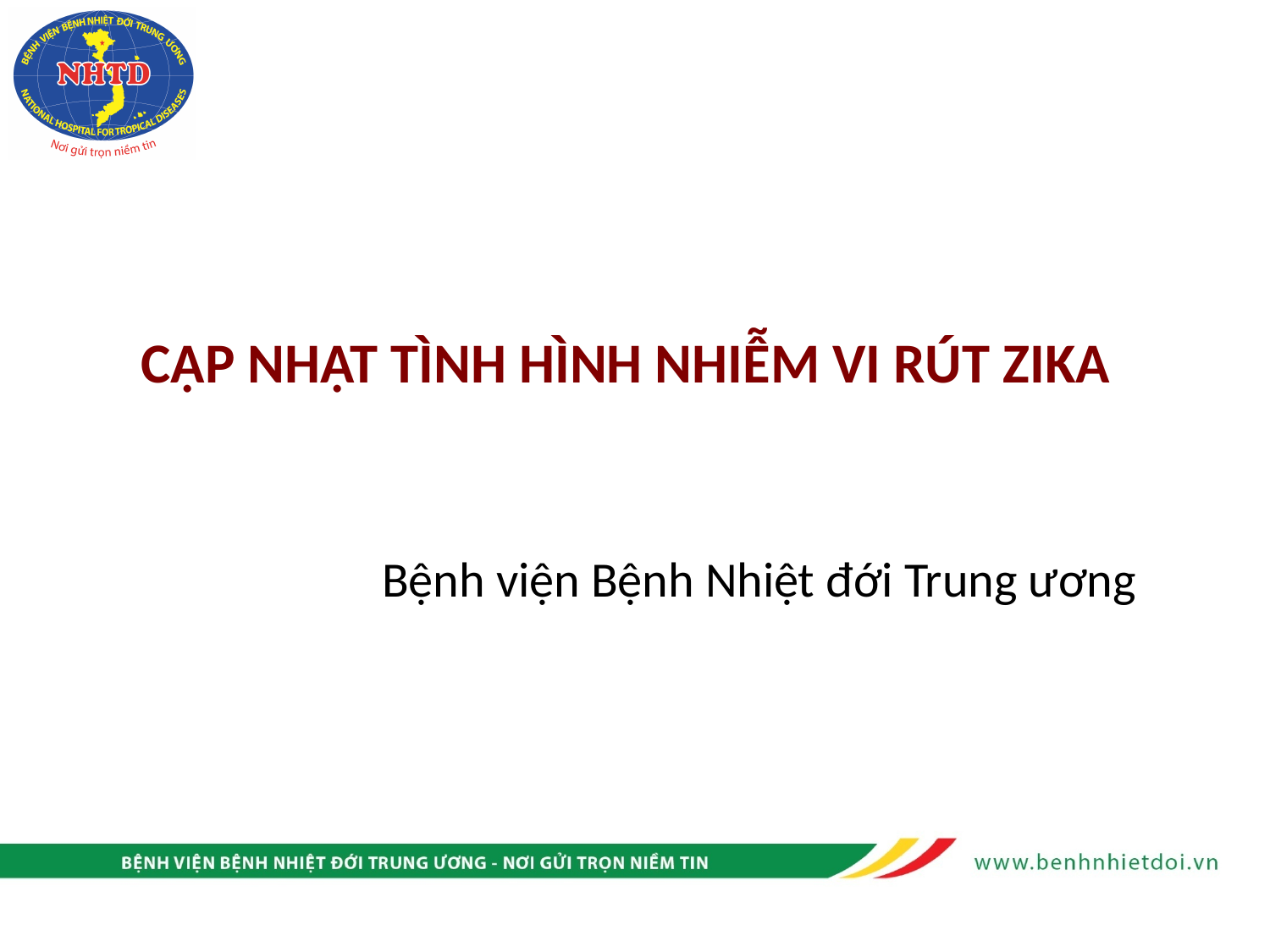

# CẬP NHẬT TÌNH HÌNH NHIỄM VI RÚT ZIKA
Bệnh viện Bệnh Nhiệt đới Trung ương